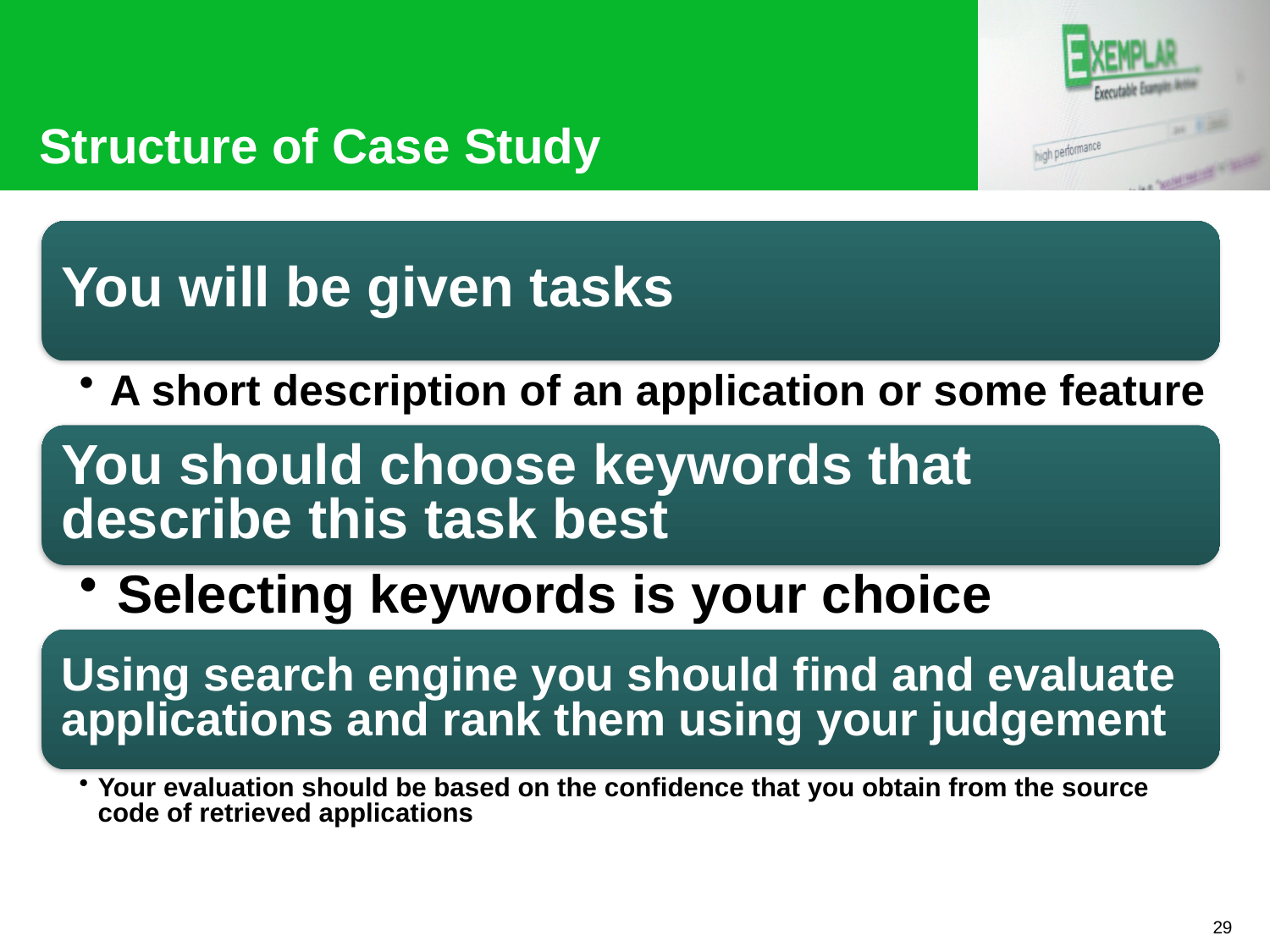

# Structure of Case Study
You will be given tasks
A short description of an application or some feature
You should choose keywords that describe this task best
Selecting keywords is your choice
Using search engine you should find and evaluate applications and rank them using your judgement
Your evaluation should be based on the confidence that you obtain from the source code of retrieved applications
29